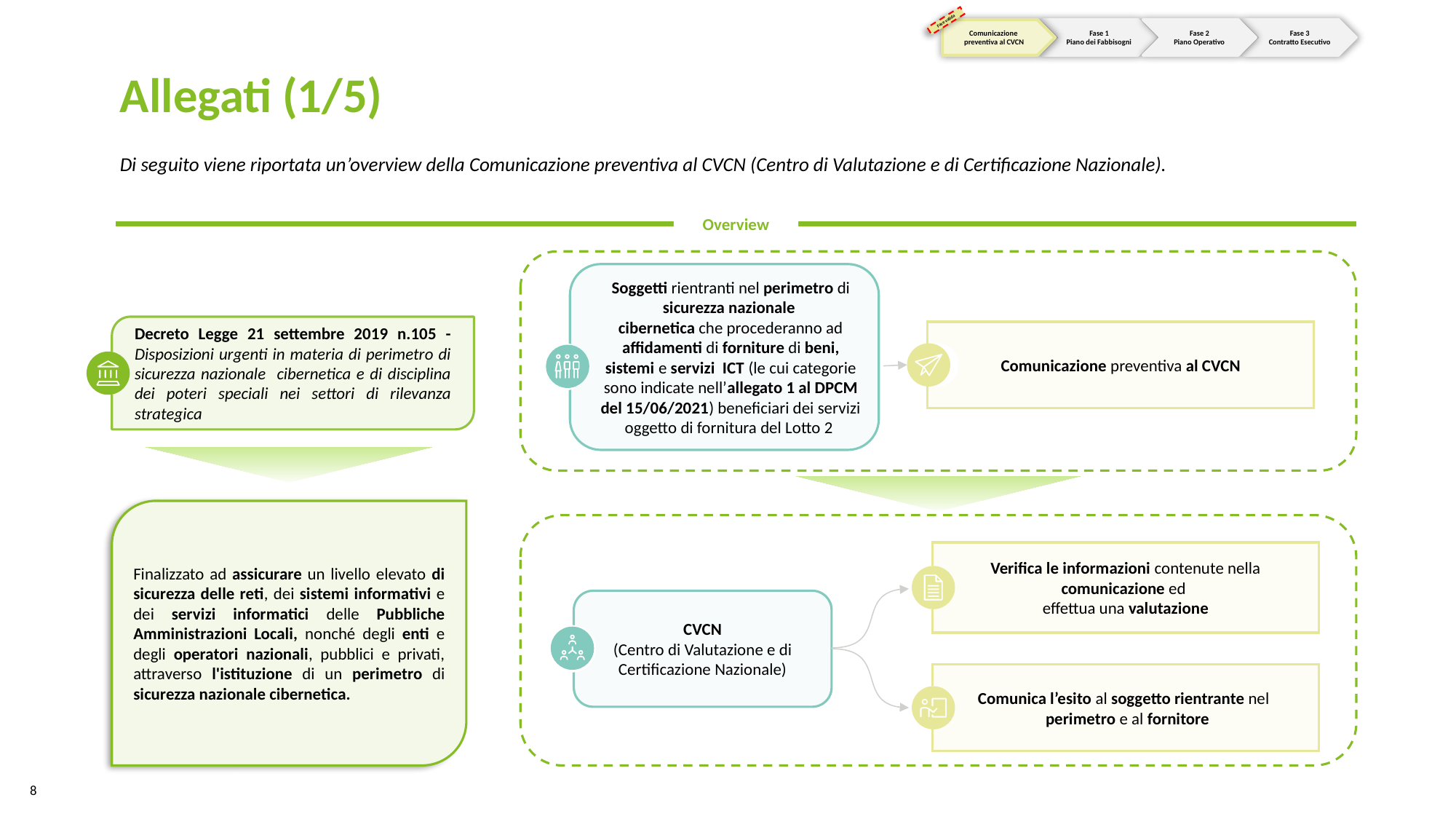

Fase valida
Comunicazione
preventiva al CVCN
Fase 1
Piano dei Fabbisogni
Fase 2
Piano Operativo
Fase 3
Contratto Esecutivo
Allegati (1/5)
Di seguito viene riportata un’overview della Comunicazione preventiva al CVCN (Centro di Valutazione e di Certificazione Nazionale).
Overview

Soggetti rientranti nel perimetro di sicurezza nazionale
cibernetica che procederanno ad affidamenti di forniture di beni, sistemi e servizi  ICT (le cui categorie sono indicate nell’allegato 1 al DPCM del 15/06/2021) beneficiari dei servizi oggetto di fornitura del Lotto 2
Decreto Legge 21 settembre 2019 n.105 - Disposizioni urgenti in materia di perimetro di sicurezza nazionale  cibernetica e di disciplina dei poteri speciali nei settori di rilevanza strategica
Comunicazione preventiva al CVCN

Finalizzato ad assicurare un livello elevato di sicurezza delle reti, dei sistemi informativi e dei servizi informatici delle Pubbliche Amministrazioni Locali, nonché degli enti e degli operatori nazionali, pubblici e privati, attraverso l'istituzione di un perimetro di sicurezza nazionale cibernetica.

Verifica le informazioni contenute nella comunicazione ed
effettua una valutazione

CVCN
(Centro di Valutazione e di Certificazione Nazionale)

Comunica l’esito al soggetto rientrante nel
 perimetro e al fornitore